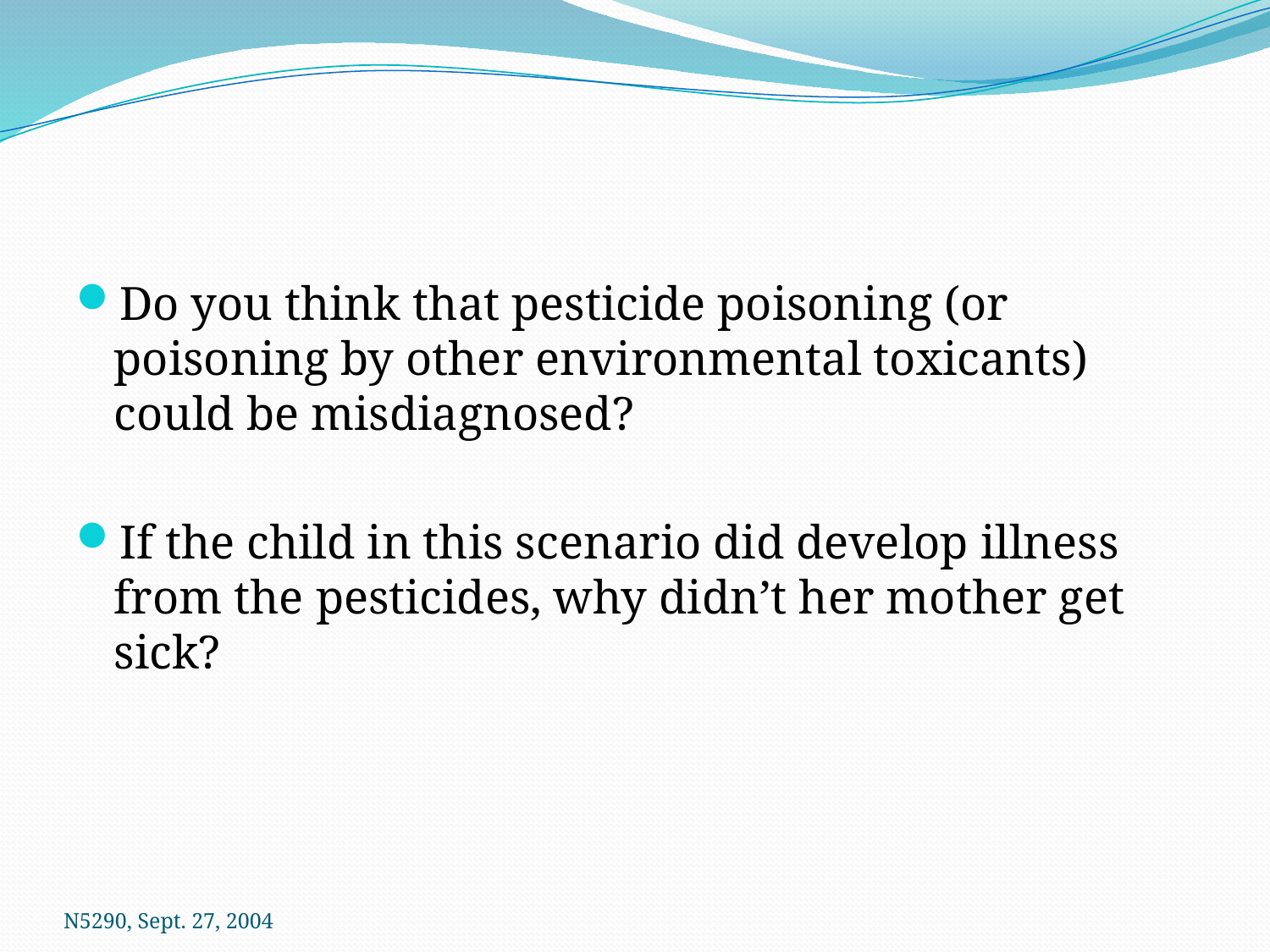

#
Do you think that pesticide poisoning (or poisoning by other environmental toxicants) could be misdiagnosed?

If the child in this scenario did develop illness from the pesticides, why didn’t her mother get sick?

N5290, Sept. 27, 2004